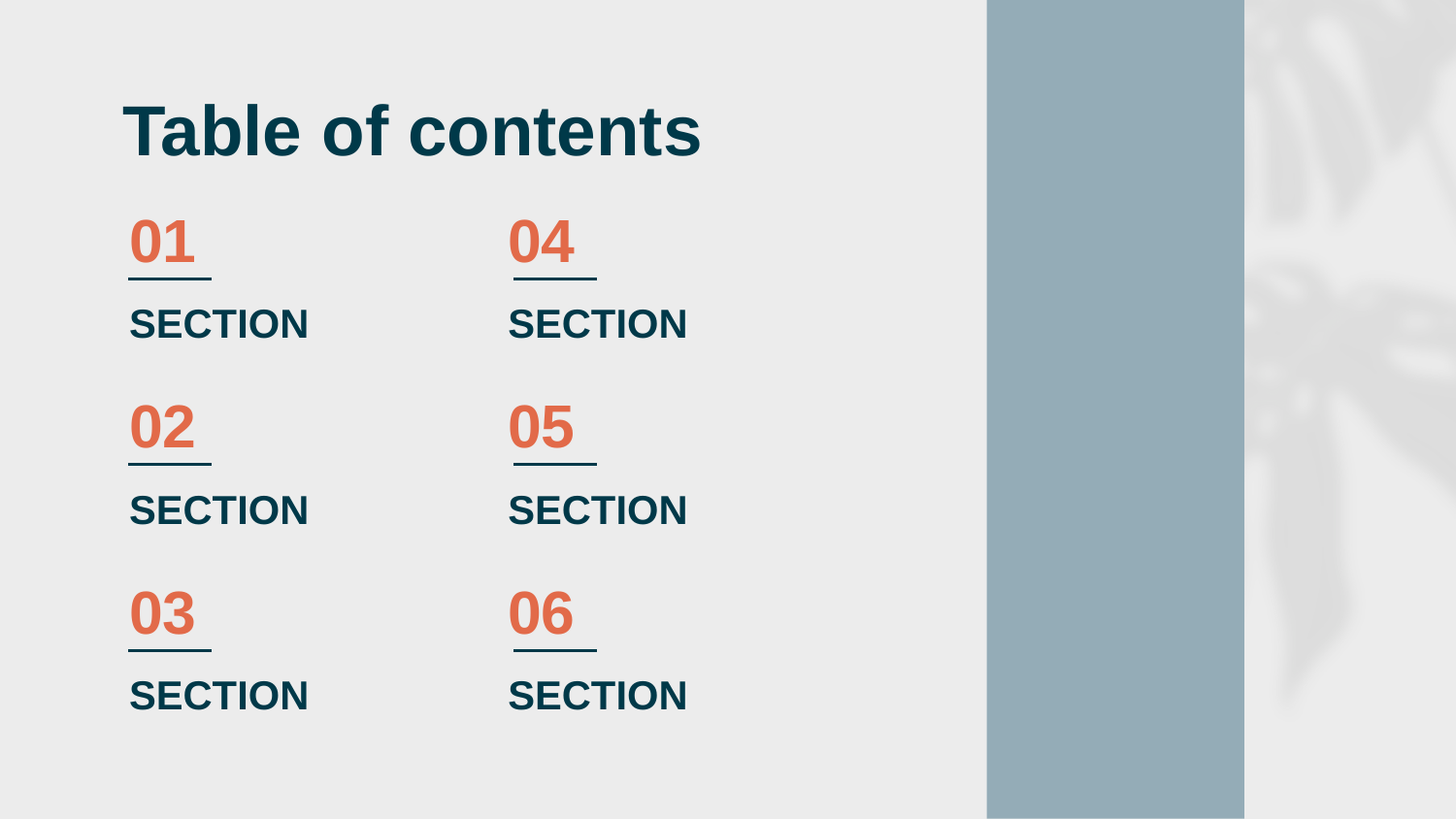

# Table of contents
01
04
SECTION
SECTION
02
05
SECTION
SECTION
03
06
SECTION
SECTION